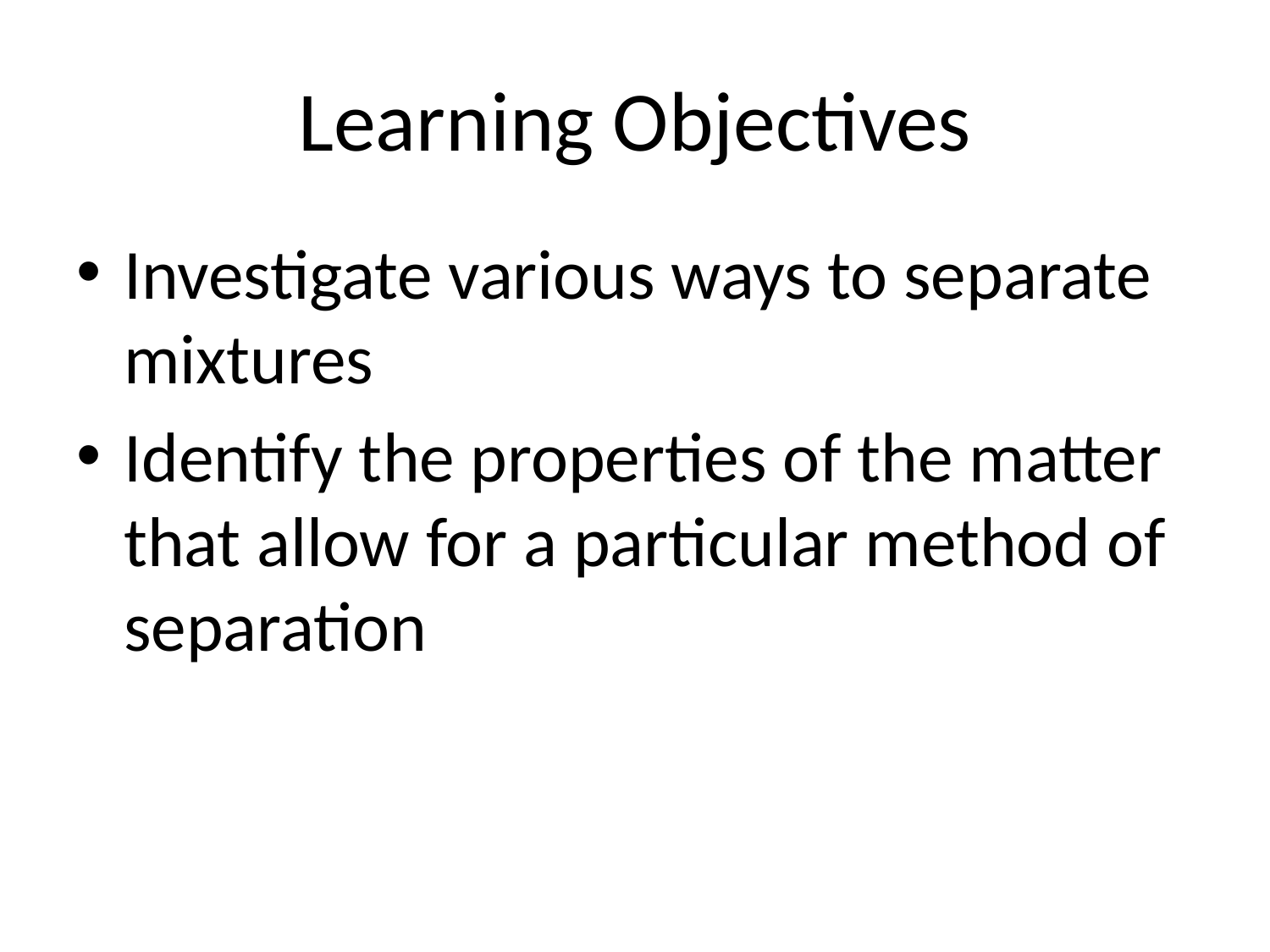

# Learning Objectives
Investigate various ways to separate mixtures
Identify the properties of the matter that allow for a particular method of separation